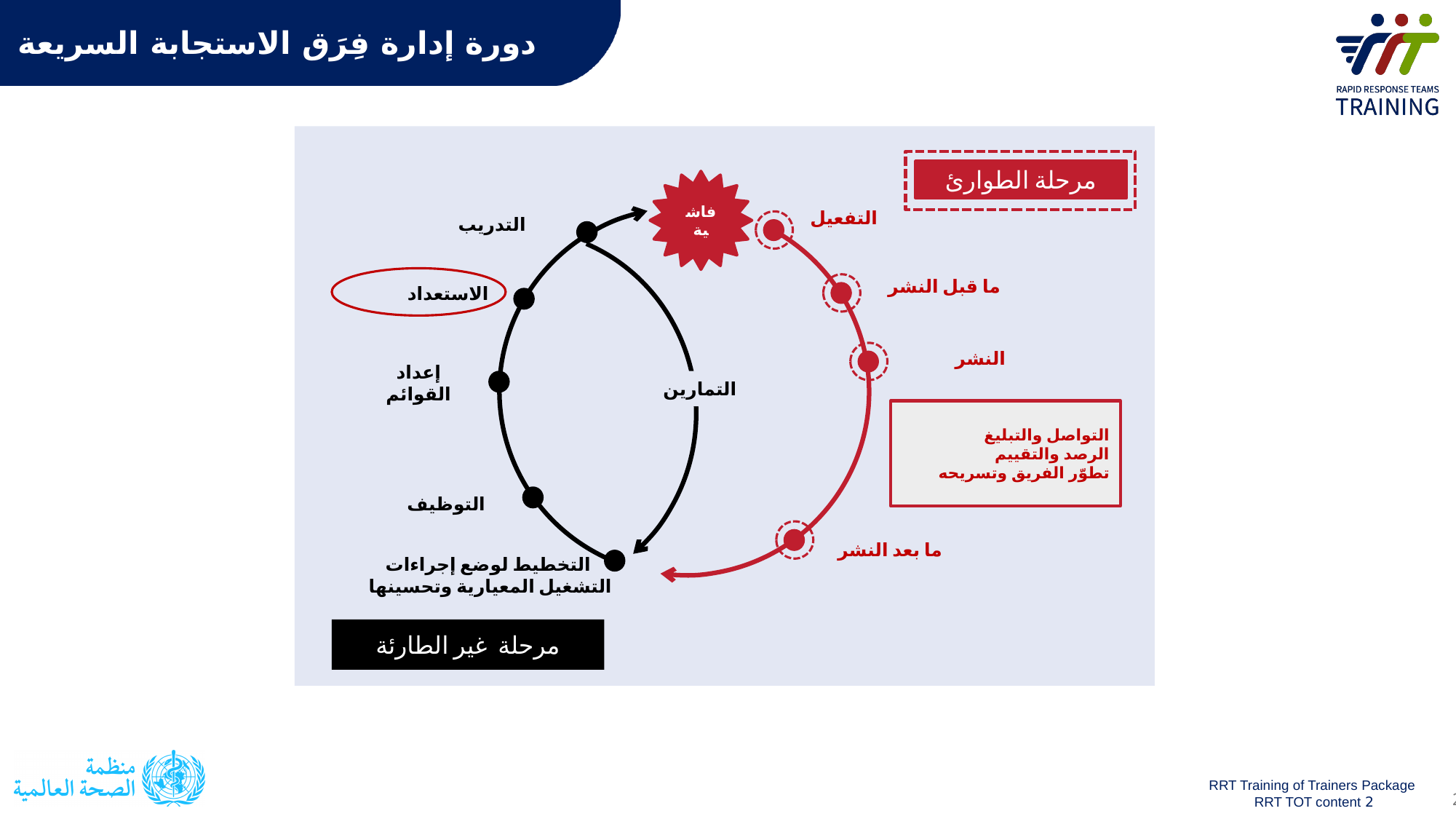

# دورة إدارة فِرَق الاستجابة السريعة

مرحلة الطوارئ
فاشية
التفعيل
التدريب

ما قبل النشر

الاستعداد
النشر

إعداد القوائم
التواصل والتبليغ
الرصد والتقييم
تطوّر الفريق وتسريحه
التوظيف

ما بعد النشر
التخطيط لوضع إجراءات التشغيل المعيارية وتحسينها
مرحلة  غير الطارئة
الفاشية

التمارين